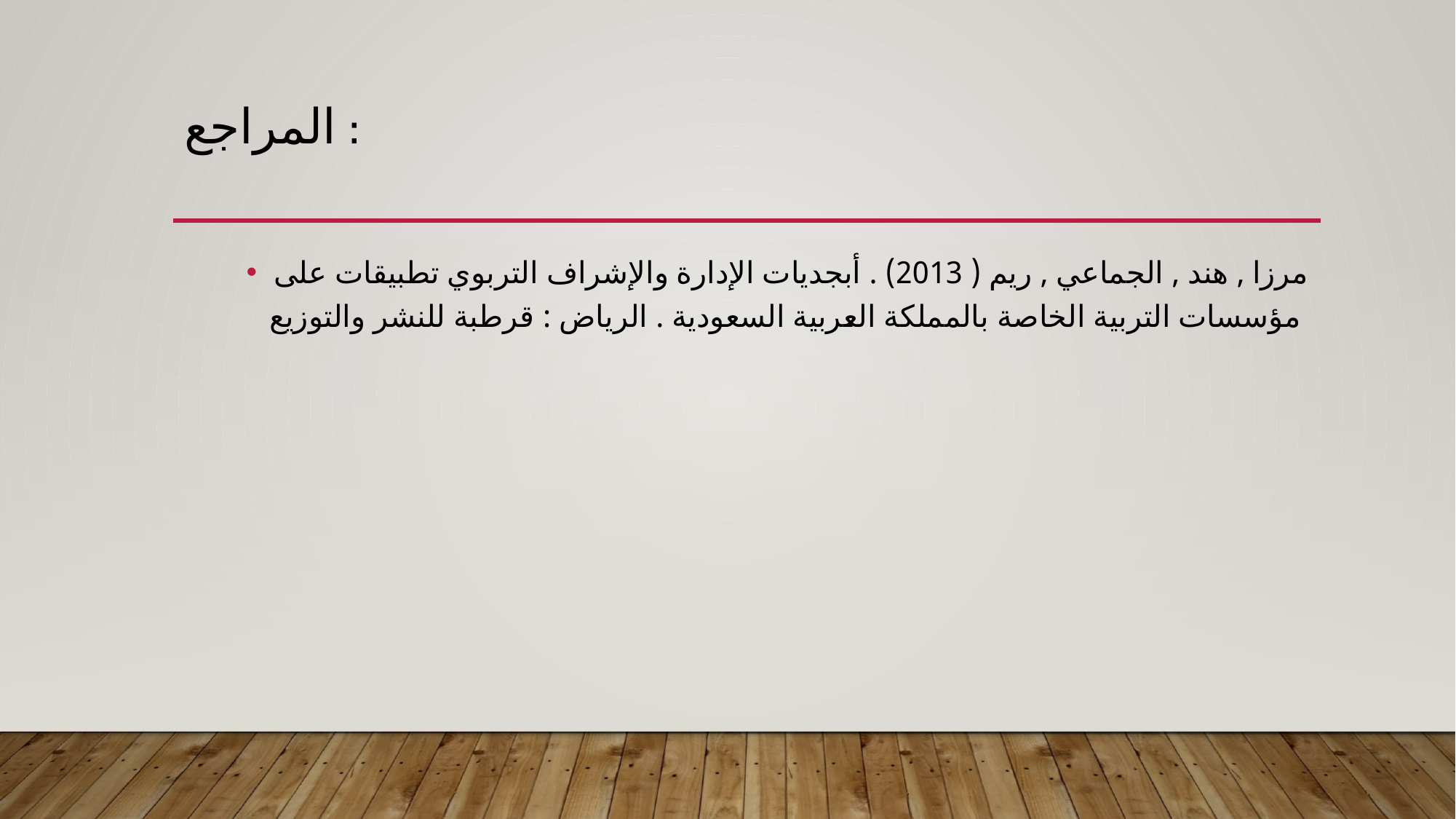

# المراجع :
مرزا , هند , الجماعي , ريم ( 2013) . أبجديات الإدارة والإشراف التربوي تطبيقات على مؤسسات التربية الخاصة بالمملكة العربية السعودية . الرياض : قرطبة للنشر والتوزيع